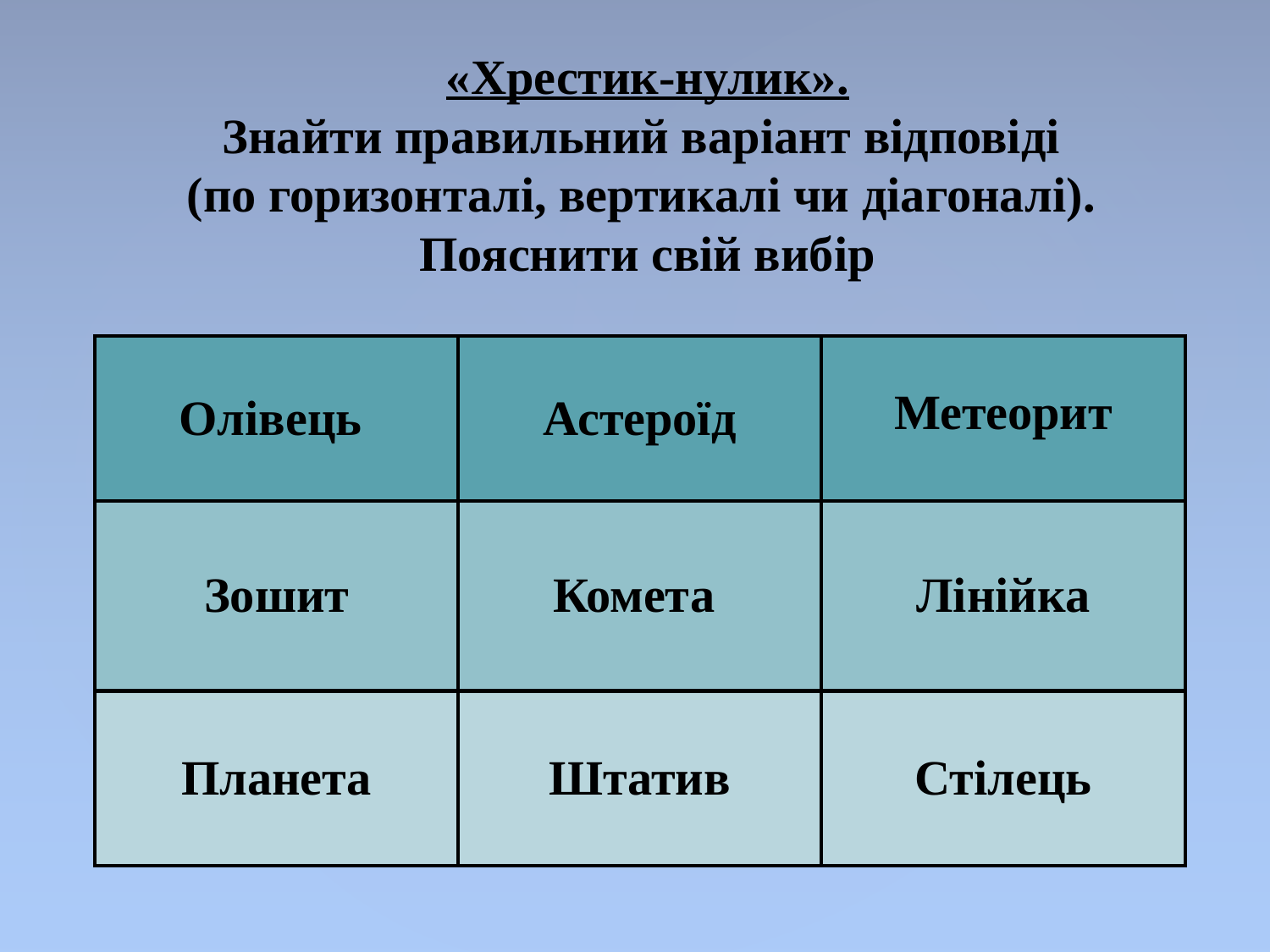

«Хрестик-нулик».
Знайти правильний варіант відповіді
(по горизонталі, вертикалі чи діагоналі).
Пояснити свій вибір

| Олівець | Астероїд | Метеорит |
| --- | --- | --- |
| Зошит | Комета | Лінійка |
| Планета | Штатив | Стілець |